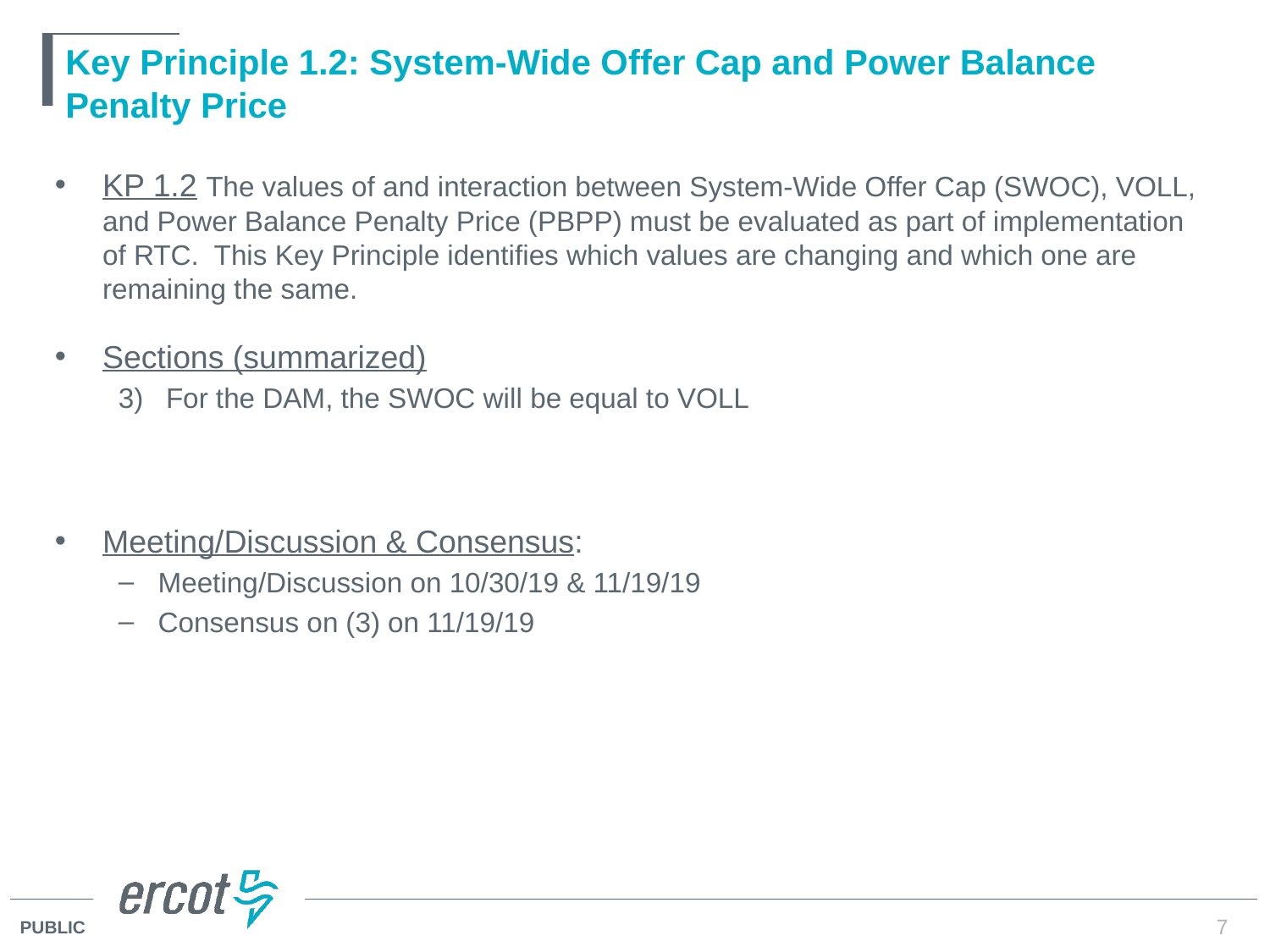

# Key Principle 1.2: System-Wide Offer Cap and Power Balance Penalty Price
KP 1.2 The values of and interaction between System-Wide Offer Cap (SWOC), VOLL, and Power Balance Penalty Price (PBPP) must be evaluated as part of implementation of RTC.  This Key Principle identifies which values are changing and which one are remaining the same.

Sections (summarized)
For the DAM, the SWOC will be equal to VOLL

Meeting/Discussion & Consensus:
Meeting/Discussion on 10/30/19 & 11/19/19
Consensus on (3) on 11/19/19
7